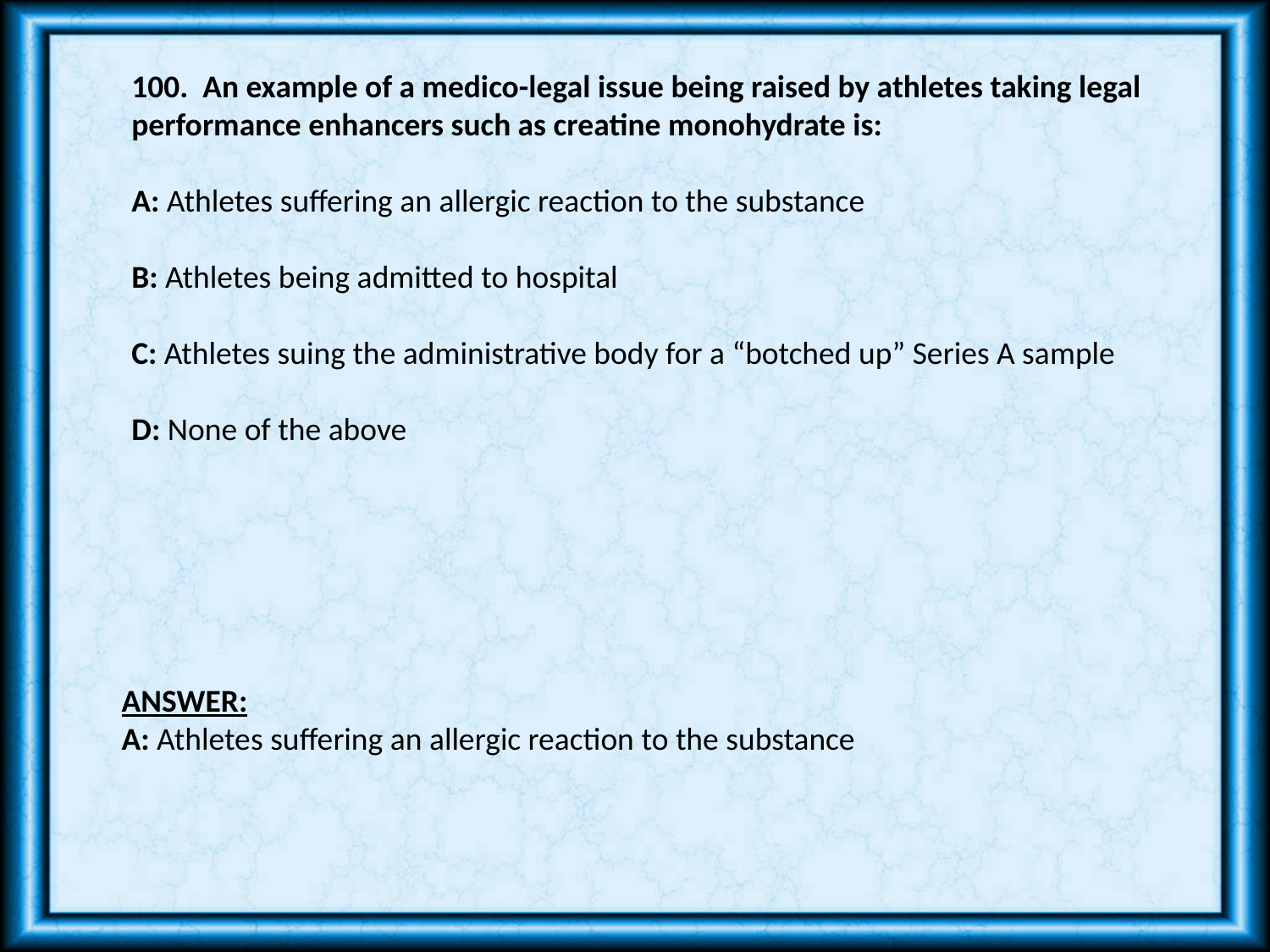

100.  An example of a medico-legal issue being raised by athletes taking legal performance enhancers such as creatine monohydrate is:

A: Athletes suffering an allergic reaction to the substance

B: Athletes being admitted to hospital

C: Athletes suing the administrative body for a “botched up” Series A sample

D: None of the above

ANSWER:
A: Athletes suffering an allergic reaction to the substance